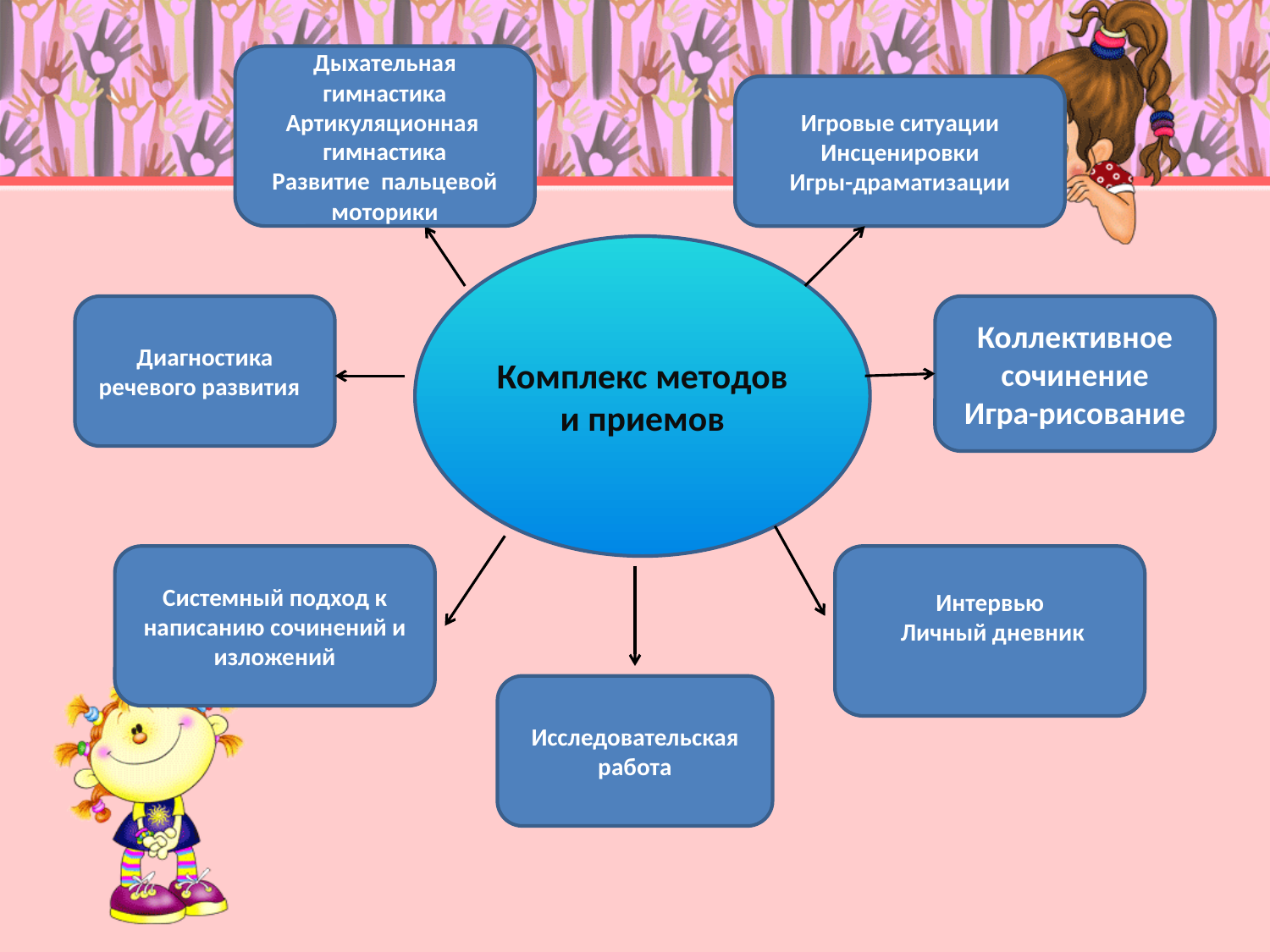

Дыхательная гимнастика
Артикуляционная  гимнастика
Развитие  пальцевой моторики

Игровые ситуации
Инсценировки
Игры-драматизации

Комплекс методов и приемов
Диагностика речевого развития
Коллективное сочинение
Игра-рисование

Системный подход к написанию сочинений и изложений

Интервью
 Личный дневник

Исследовательская работа